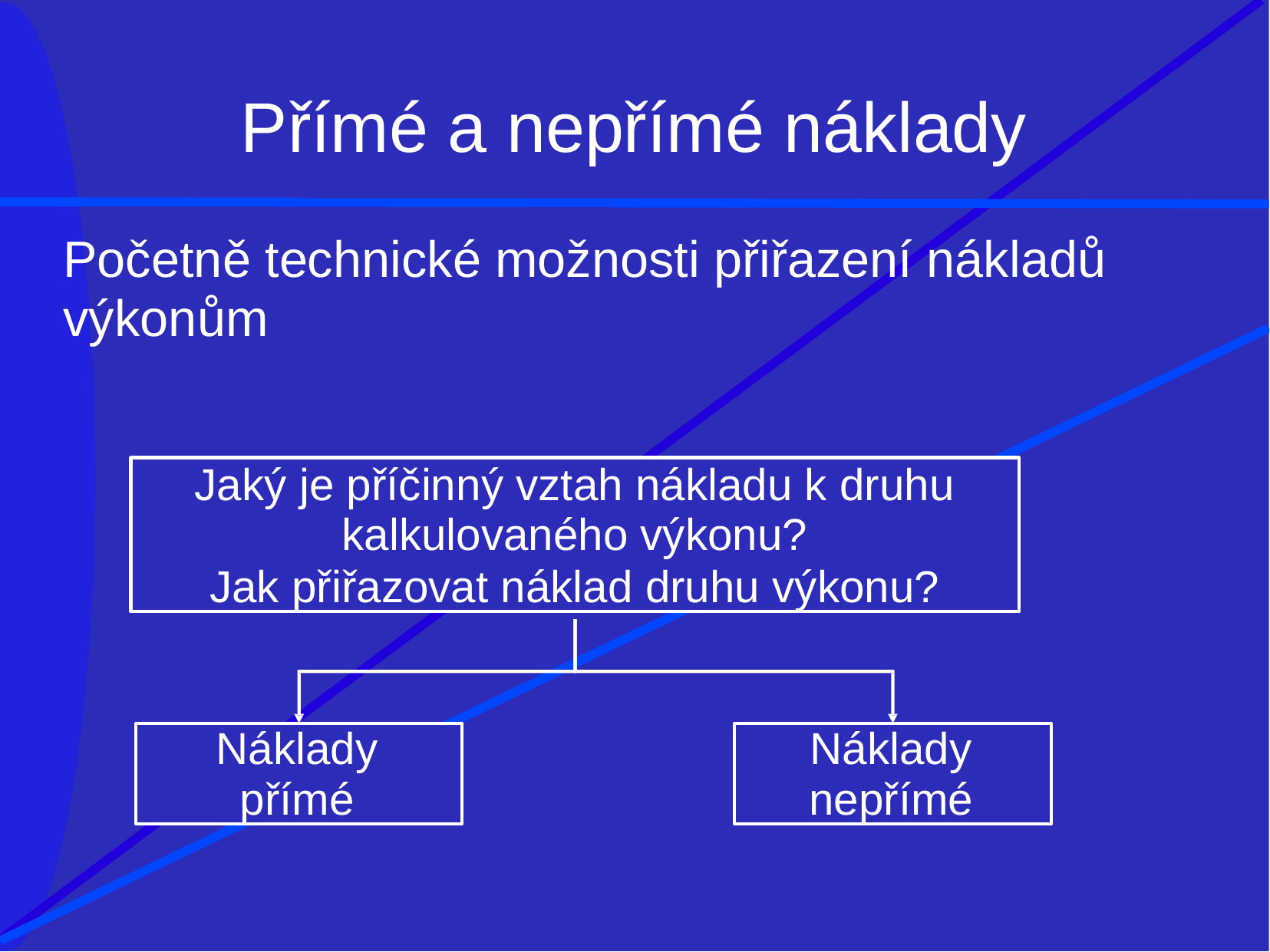

# Přímé a nepřímé náklady
Početně technické možnosti přiřazení nákladů
výkonům
Jaký je příčinný vztah nákladu k druhu
kalkulovaného výkonu?
Jak přiřazovat náklad druhu výkonu?

Náklady přímé
Náklady nepřímé